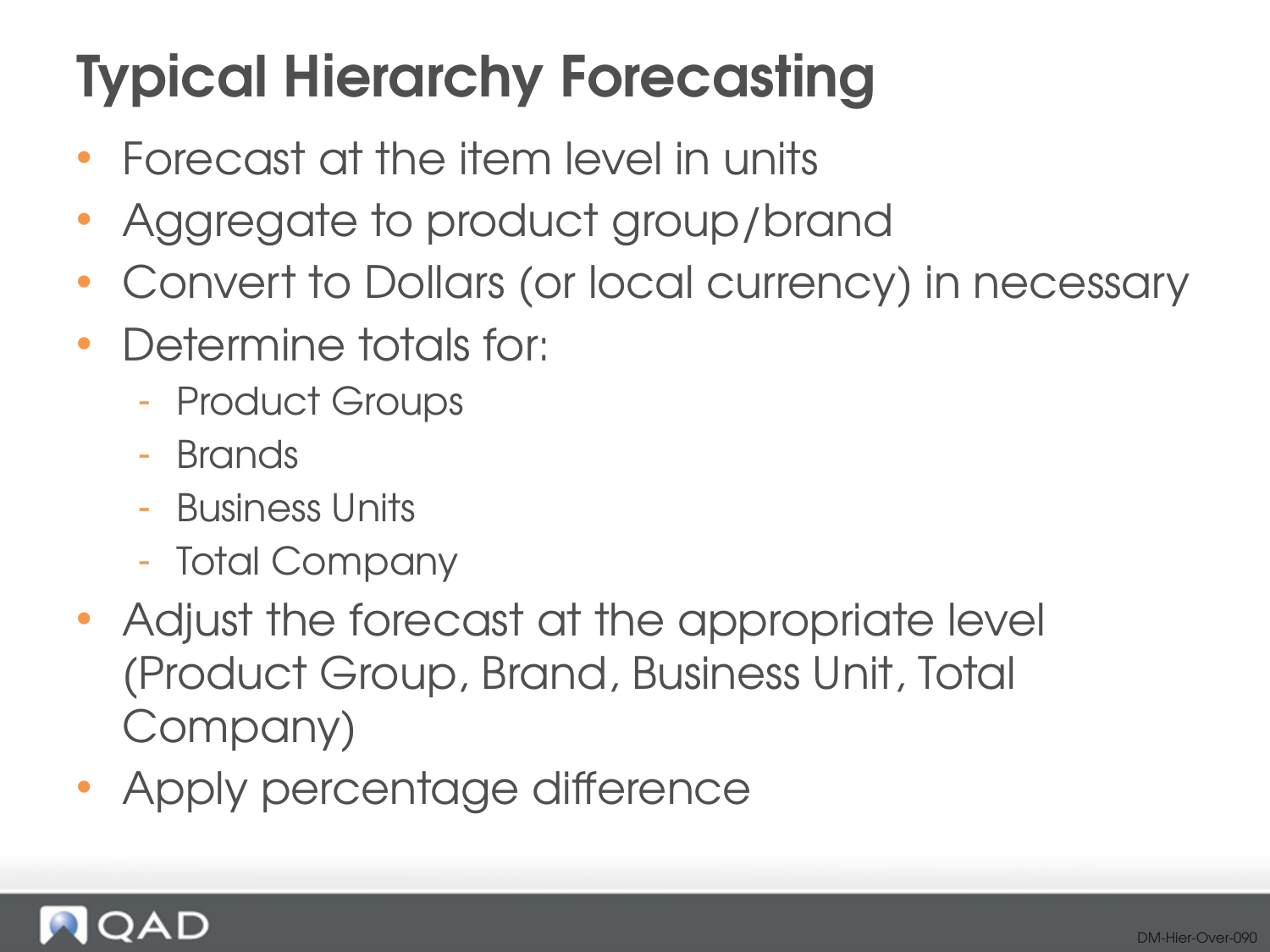

# Typical Hierarchy Forecasting
Forecast at the item level in units
Aggregate to product group/brand
Convert to Dollars (or local currency) in necessary
Determine totals for:
Product Groups
Brands
Business Units
Total Company
Adjust the forecast at the appropriate level (Product Group, Brand, Business Unit, Total Company)
Apply percentage difference

DM-Hier-Over-090